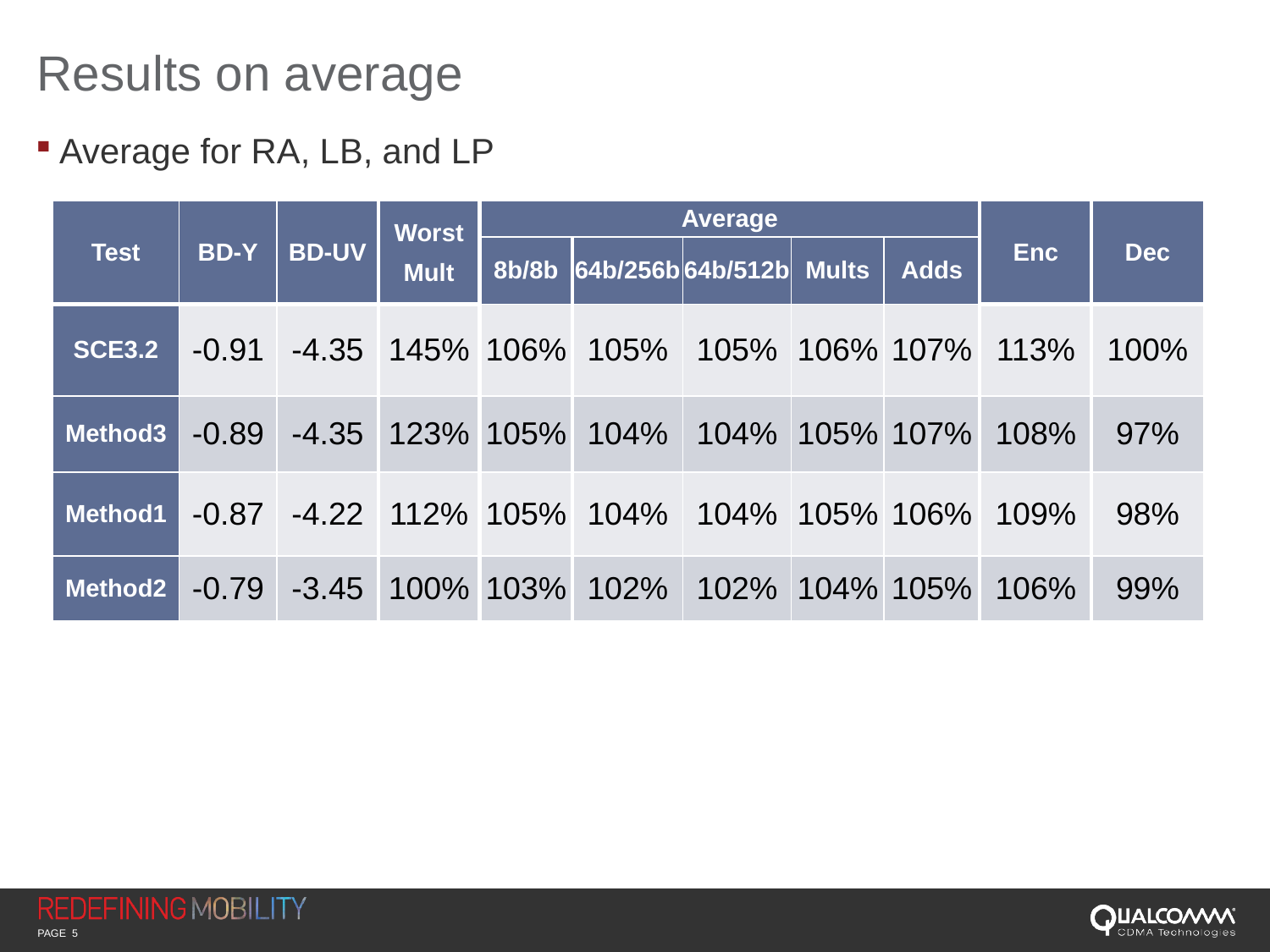

# Results on average
Average for RA, LB, and LP

| Test | BD-Y | BD-UV | Worst Mult | Average |  |  |  |  | Enc | Dec |
| --- | --- | --- | --- | --- | --- | --- | --- | --- | --- | --- |
|  |  |  |  | 8b/8b | 64b/256b | 64b/512b | Mults | Adds |  |  |
| SCE3.2 | -0.91 | -4.35 | 145% | 106% | 105% | 105% | 106% | 107% | 113% | 100% |
| Method3 | -0.89 | -4.35 | 123% | 105% | 104% | 104% | 105% | 107% | 108% | 97% |
| Method1 | -0.87 | -4.22 | 112% | 105% | 104% | 104% | 105% | 106% | 109% | 98% |
| Method2 | -0.79 | -3.45 | 100% | 103% | 102% | 102% | 104% | 105% | 106% | 99% |